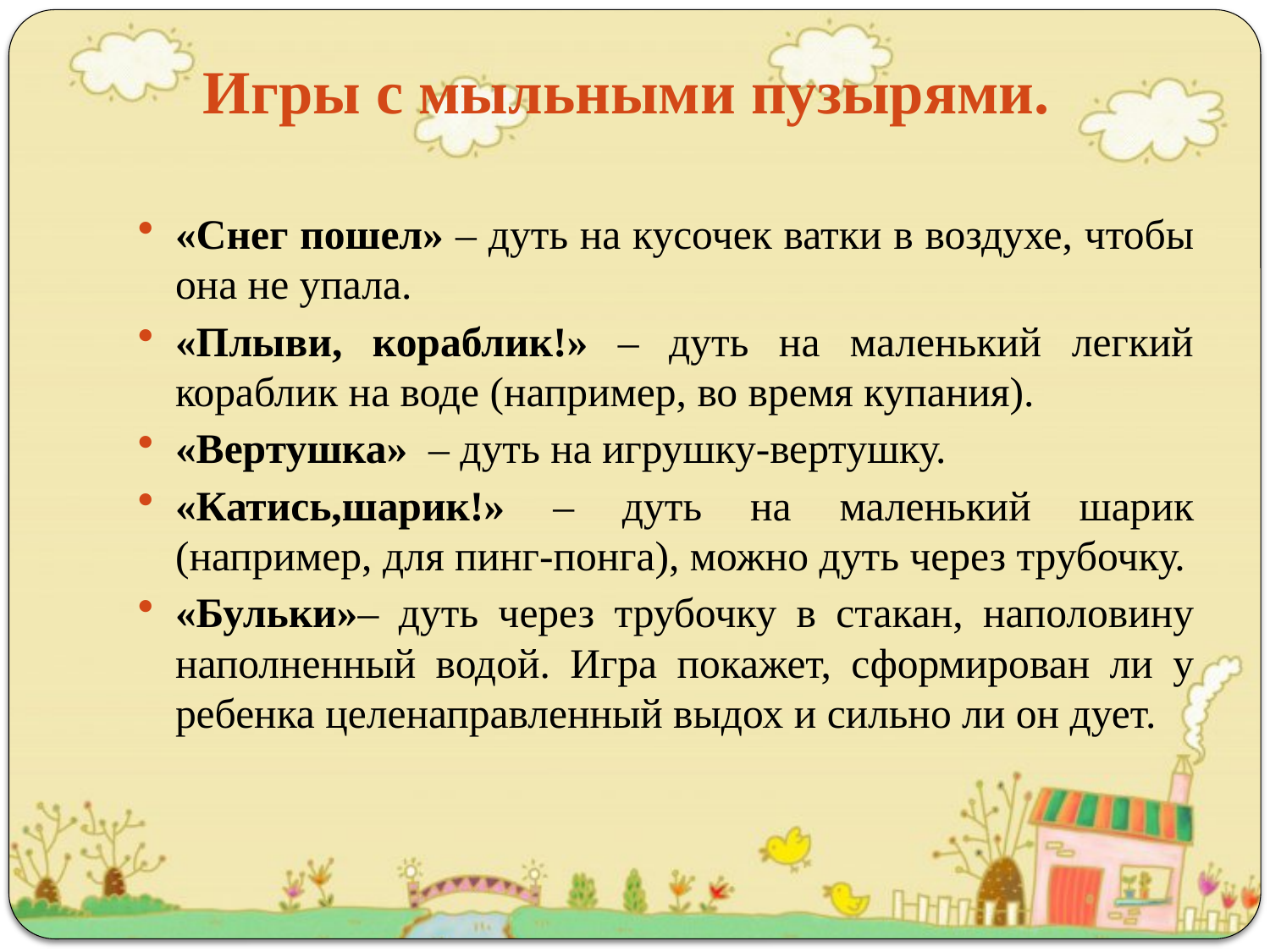

# Игры с мыльными пузырями.
«Снег пошел» – дуть на кусочек ватки в воздухе, чтобы она не упала.
«Плыви, кораблик!» – дуть на маленький легкий кораблик на воде (например, во время купания).
«Вертушка»  – дуть на игрушку-вертушку.
«Катись,шарик!» – дуть на маленький шарик (например, для пинг-понга), можно дуть через трубочку.
«Бульки»– дуть через трубочку в стакан, наполовину наполненный водой. Игра покажет, сформирован ли у ребенка целенаправленный выдох и сильно ли он дует.